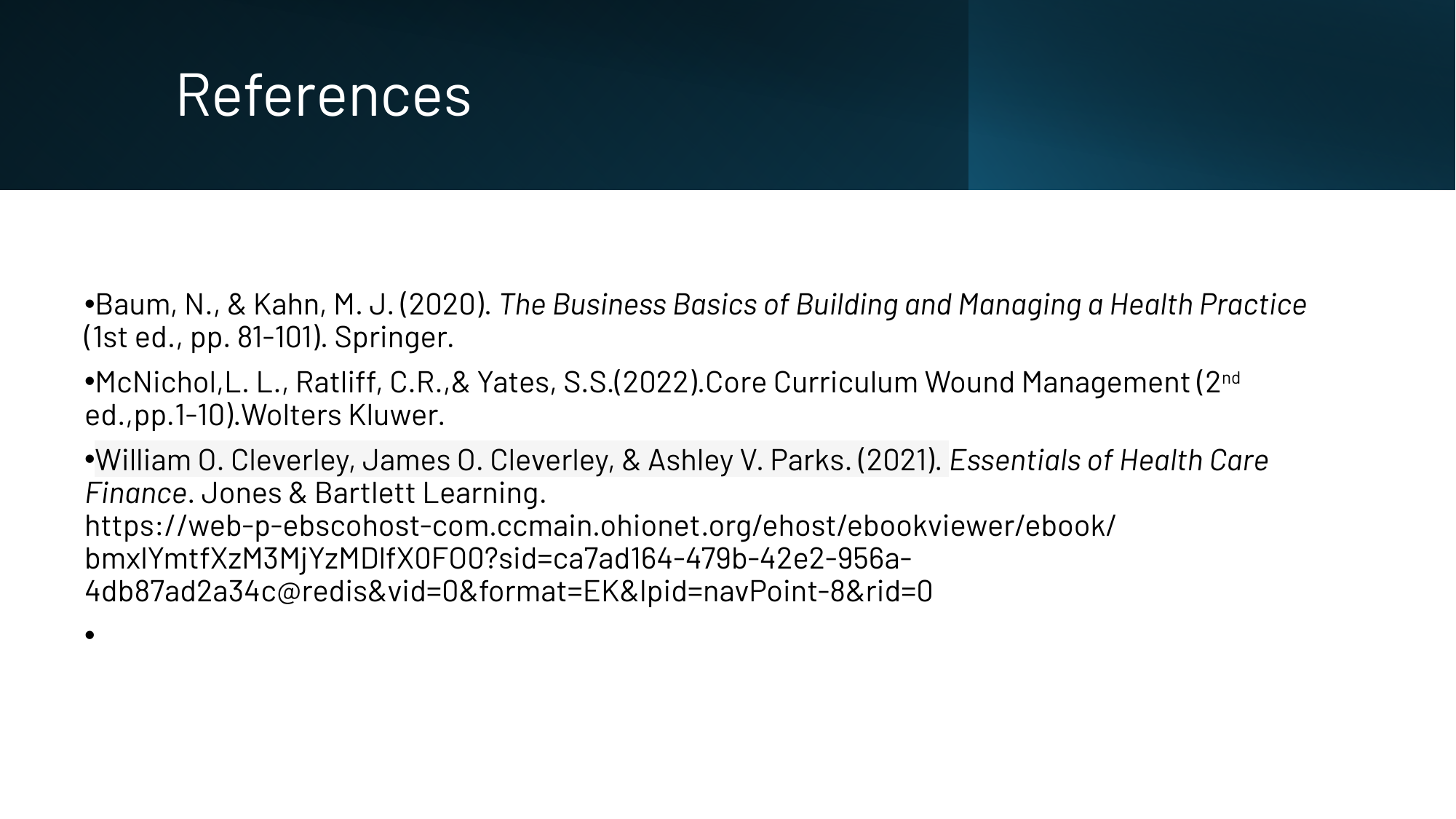

# References
Baum, N., & Kahn, M. J. (2020). The Business Basics of Building and Managing a Health Practice (1st ed., pp. 81-101). Springer.
McNichol,L. L., Ratliff, C.R.,& Yates, S.S.(2022).Core Curriculum Wound Management (2nd ed.,pp.1-10).Wolters Kluwer.
William O. Cleverley, James O. Cleverley, & Ashley V. Parks. (2021). Essentials of Health Care Finance. Jones & Bartlett Learning. https://web-p-ebscohost-com.ccmain.ohionet.org/ehost/ebookviewer/ebook/bmxlYmtfXzM3MjYzMDlfX0FO0?sid=ca7ad164-479b-42e2-956a-4db87ad2a34c@redis&vid=0&format=EK&lpid=navPoint-8&rid=0